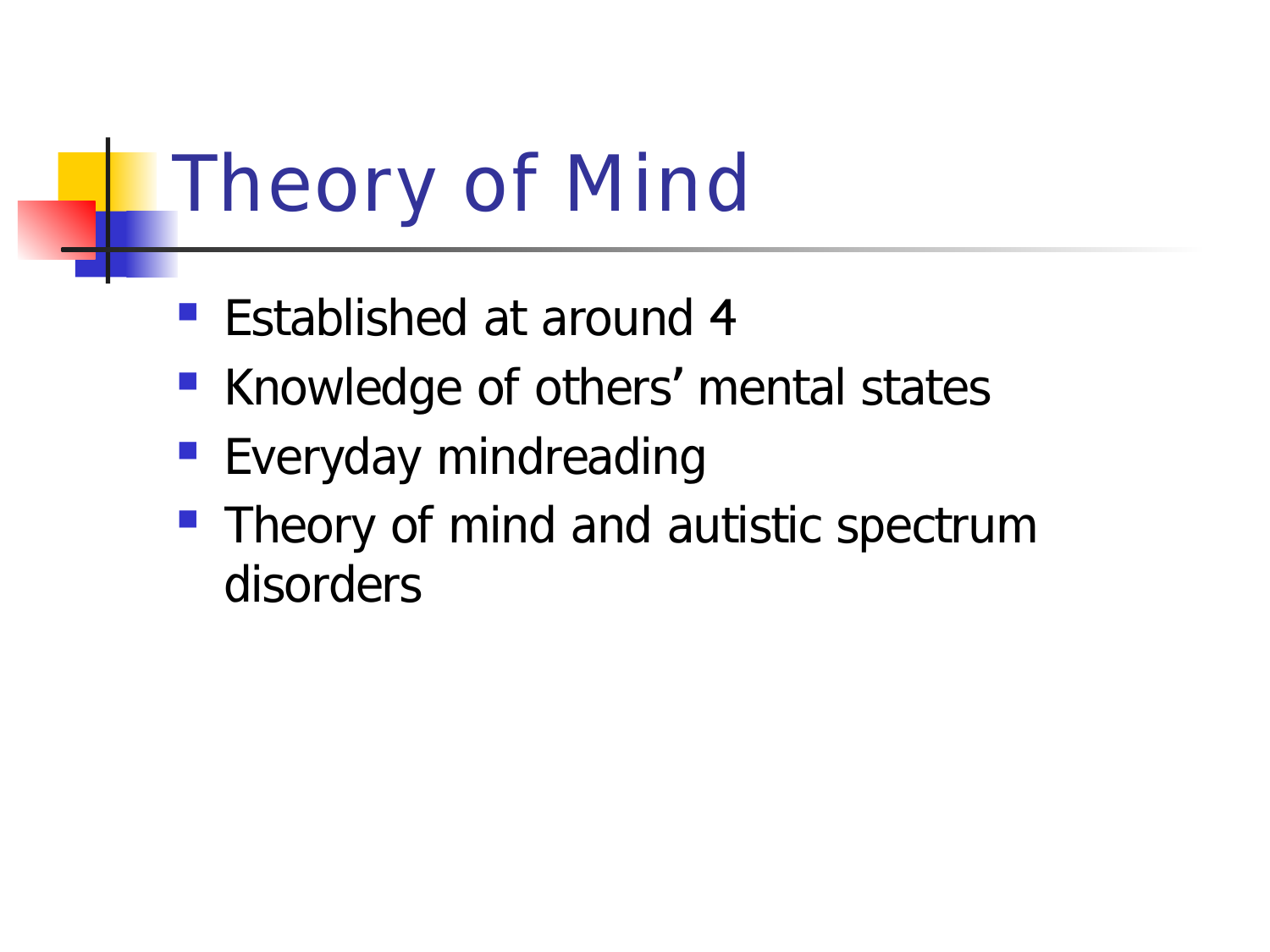

# Theory of Mind
Established at around 4
Knowledge of others’ mental states
Everyday mindreading
Theory of mind and autistic spectrum disorders